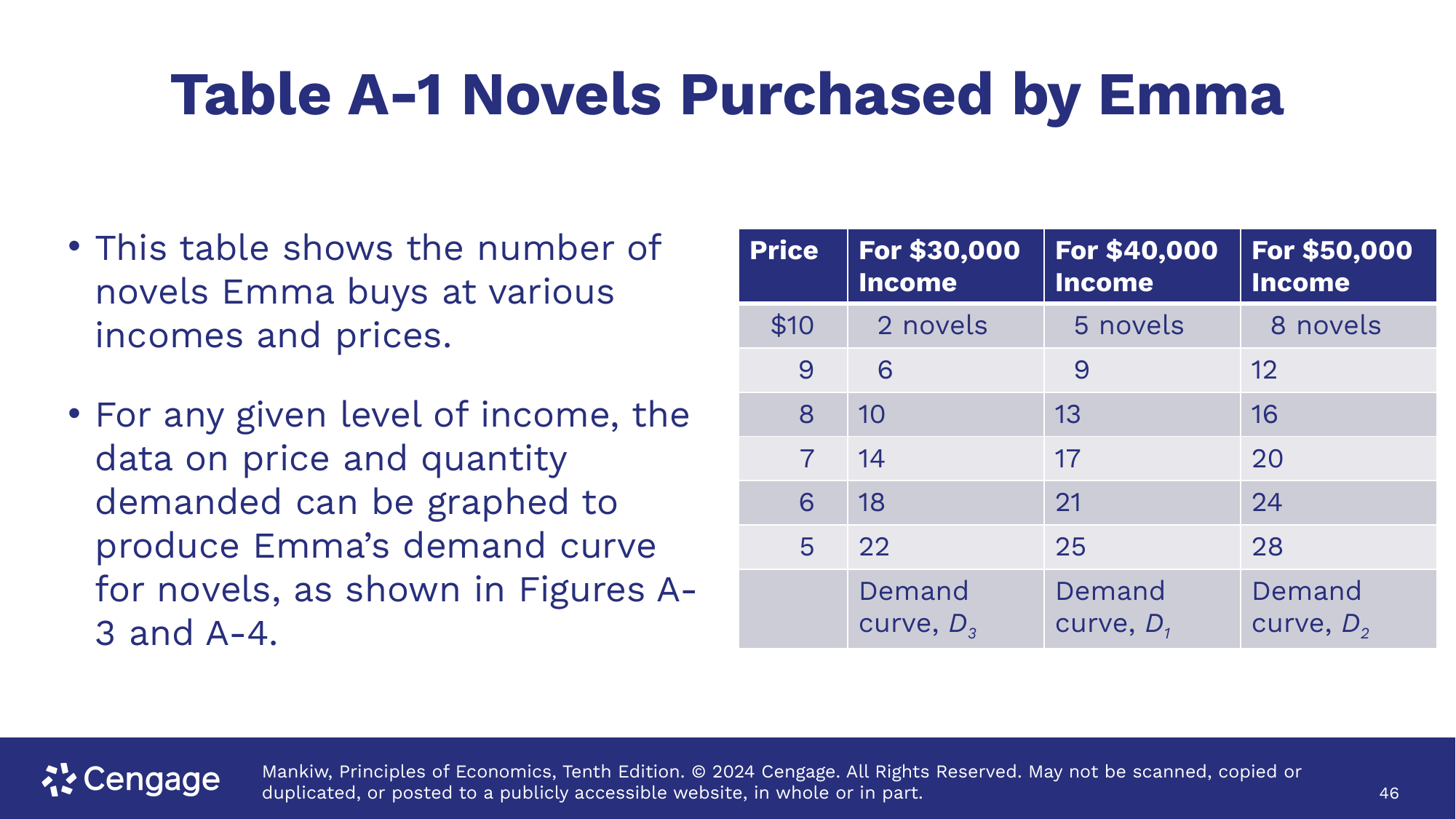

# Table A-1 Novels Purchased by Emma
This table shows the number of novels Emma buys at various incomes and prices.
For any given level of income, the data on price and quantity demanded can be graphed to produce Emma’s demand curve for novels, as shown in Figures A-3 and A-4.
| Price | For $30,000 Income | For $40,000 Income | For $50,000 Income |
| --- | --- | --- | --- |
| $10 | 2 novels | 5 novels | 8 novels |
| 9 | 6 | 9 | 12 |
| 8 | 10 | 13 | 16 |
| 7 | 14 | 17 | 20 |
| 6 | 18 | 21 | 24 |
| 5 | 22 | 25 | 28 |
|  | Demand curve, D3 | Demand curve, D1 | Demand curve, D2 |